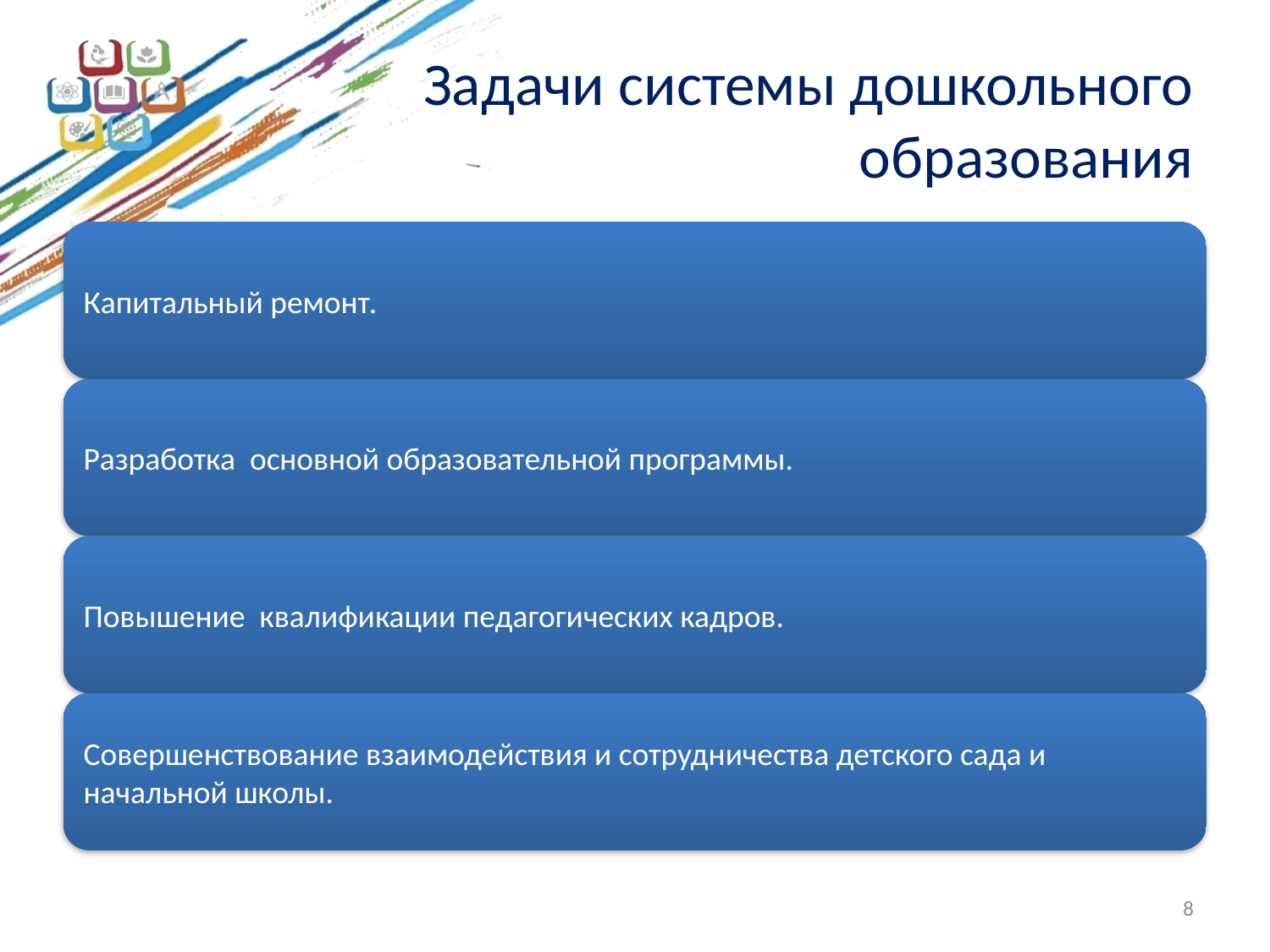

# Задачи системы дошкольного образования
Капитальный ремонт.
Разработка  основной образовательной программы.
Повышение  квалификации педагогических кадров.
Совершенствование взаимодействия и сотрудничества детского сада и начальной школы.
8